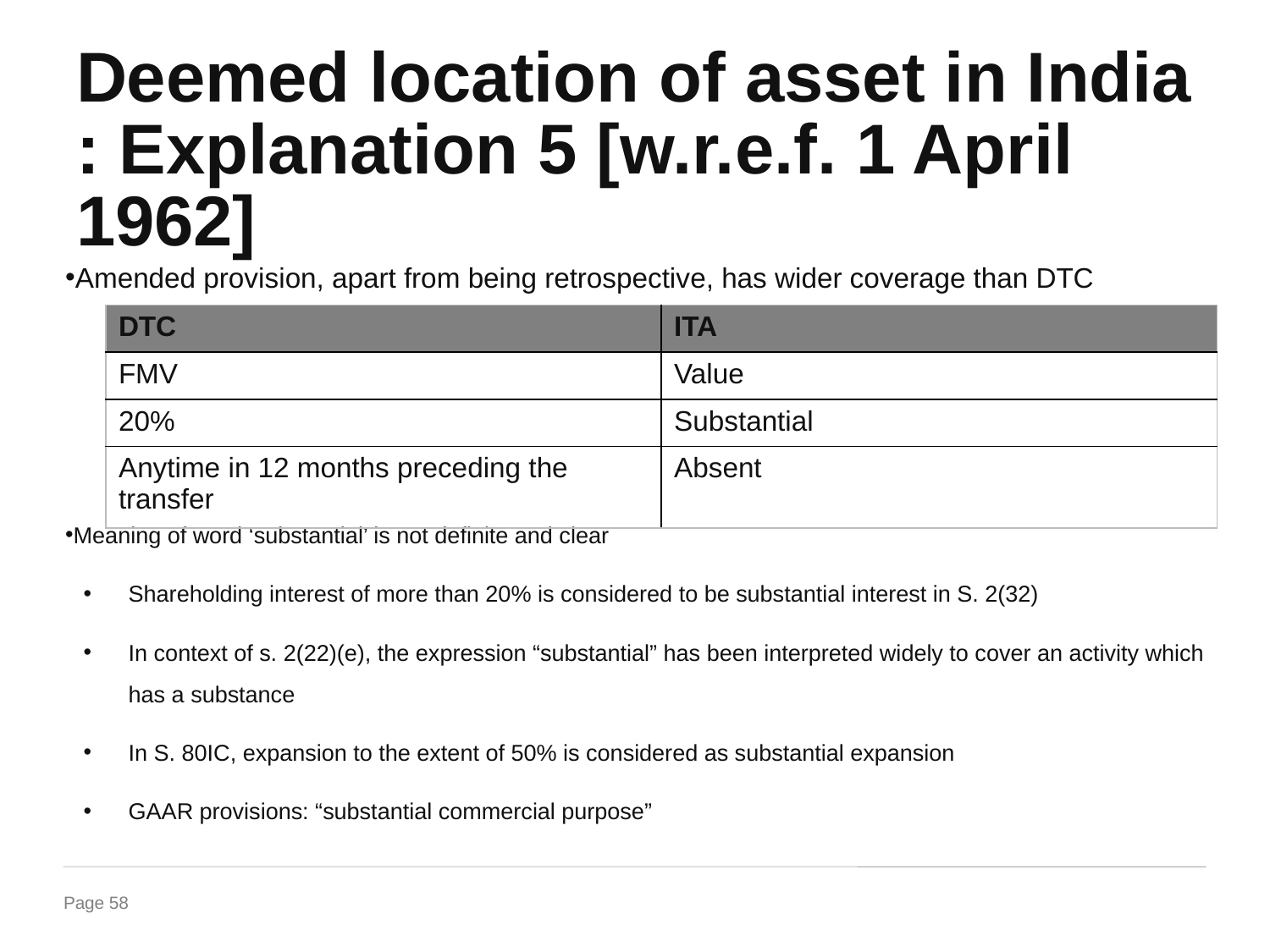

Deemed location of asset in India : Explanation 5 [w.r.e.f. 1 April 1962]
Amended provision, apart from being retrospective, has wider coverage than DTC

Meaning of word ‘substantial’ is not definite and clear
Shareholding interest of more than 20% is considered to be substantial interest in S. 2(32)
In context of s. 2(22)(e), the expression “substantial” has been interpreted widely to cover an activity which has a substance
In S. 80IC, expansion to the extent of 50% is considered as substantial expansion
GAAR provisions: “substantial commercial purpose”
| DTC | ITA |
| --- | --- |
| FMV | Value |
| 20% | Substantial |
| Anytime in 12 months preceding the transfer | Absent |